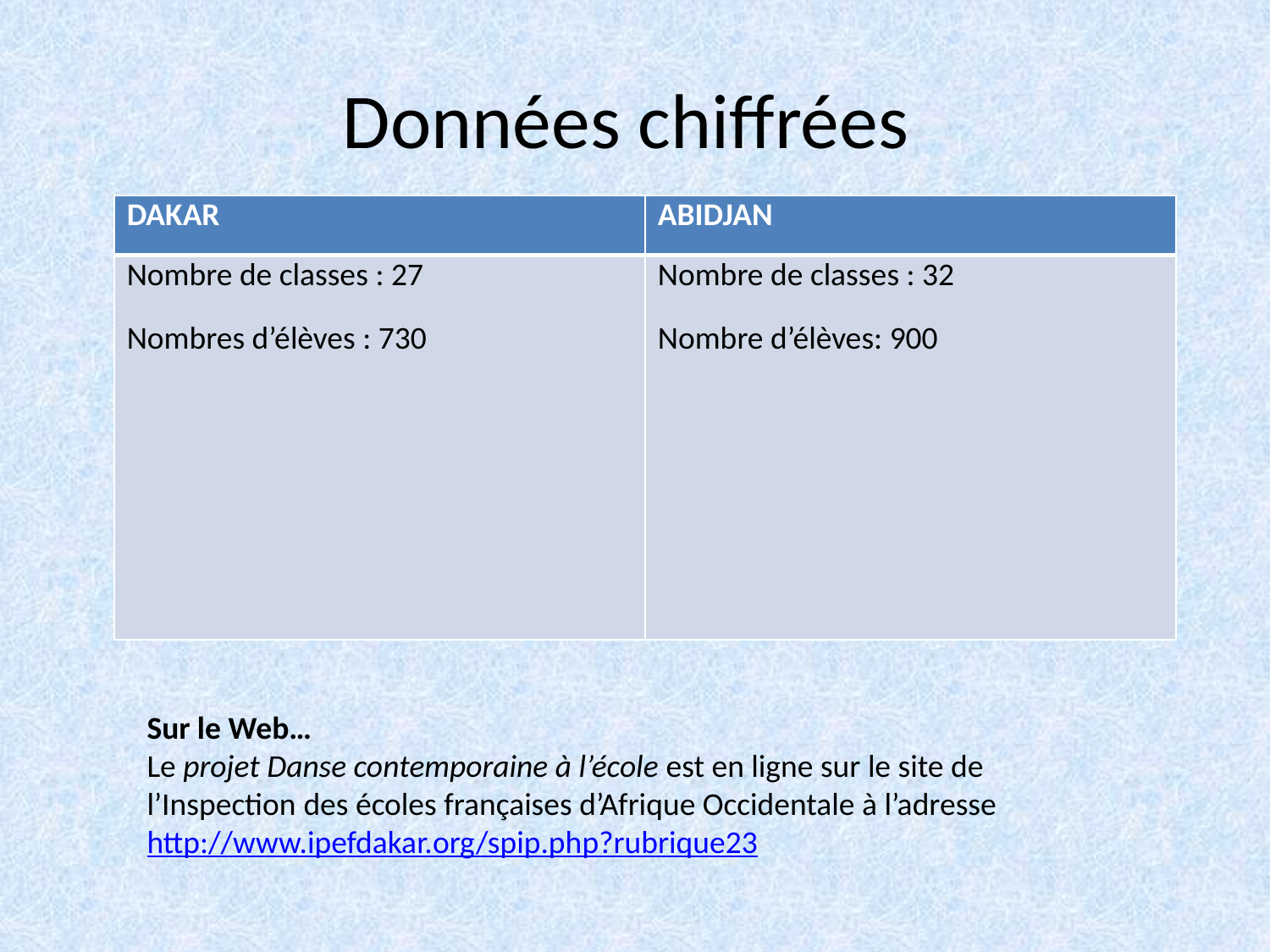

# Données chiffrées
| DAKAR | ABIDJAN |
| --- | --- |
| Nombre de classes : 27 Nombres d’élèves : 730 | Nombre de classes : 32 Nombre d’élèves: 900 |
Sur le Web…
Le projet Danse contemporaine à l’école est en ligne sur le site de l’Inspection des écoles françaises d’Afrique Occidentale à l’adresse http://www.ipefdakar.org/spip.php?rubrique23